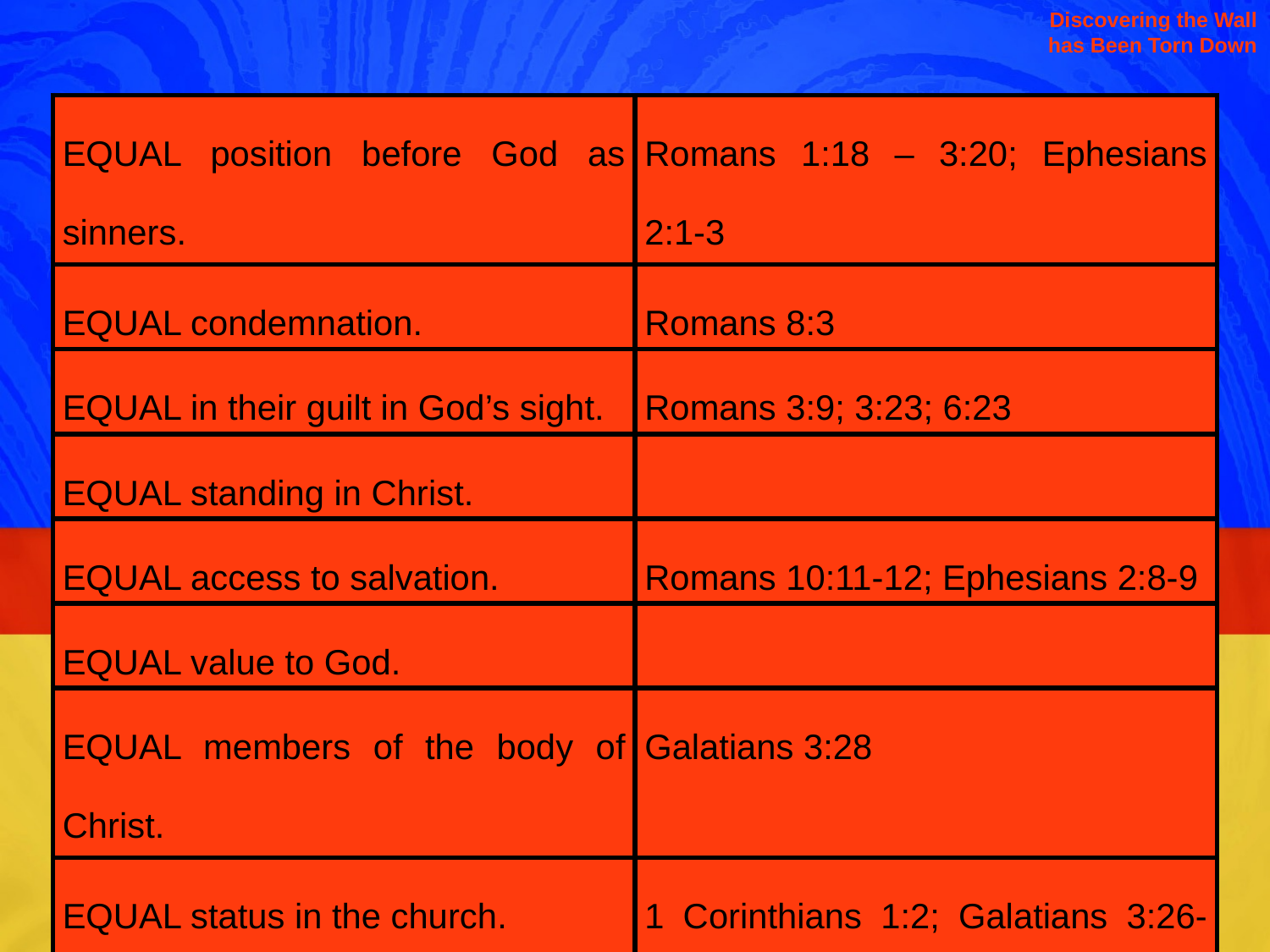

Discovering the Wall has Been Torn Down
| EQUAL position before God as sinners. | Romans 1:18 – 3:20; Ephesians 2:1-3 |
| --- | --- |
| EQUAL condemnation. | Romans 8:3 |
| EQUAL in their guilt in God’s sight. | Romans 3:9; 3:23; 6:23 |
| EQUAL standing in Christ. |  |
| EQUAL access to salvation. | Romans 10:11-12; Ephesians 2:8-9 |
| EQUAL value to God. |  |
| EQUAL members of the body of Christ. | Galatians 3:28 |
| EQUAL status in the church. | 1 Corinthians 1:2; Galatians 3:26-29 |
| EQUAL relationship with God. | Ephesians 2:19; Romans 8:15 |
| EQUAL sharing of privileges. | Ephesians 3:6; Romans 8:17 |